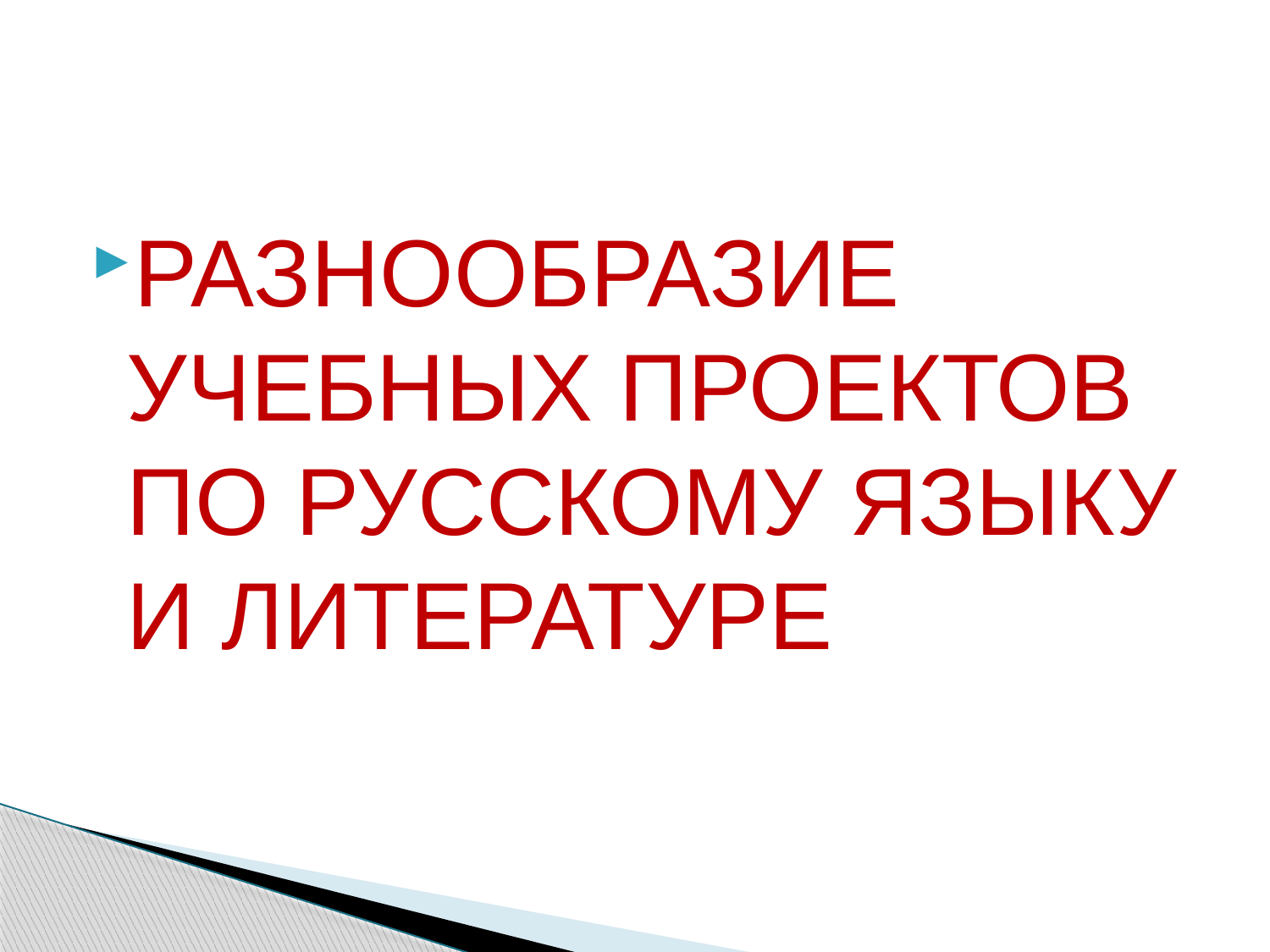

#
РАЗНООБРАЗИЕ УЧЕБНЫХ ПРОЕКТОВ ПО РУССКОМУ ЯЗЫКУ И ЛИТЕРАТУРЕ